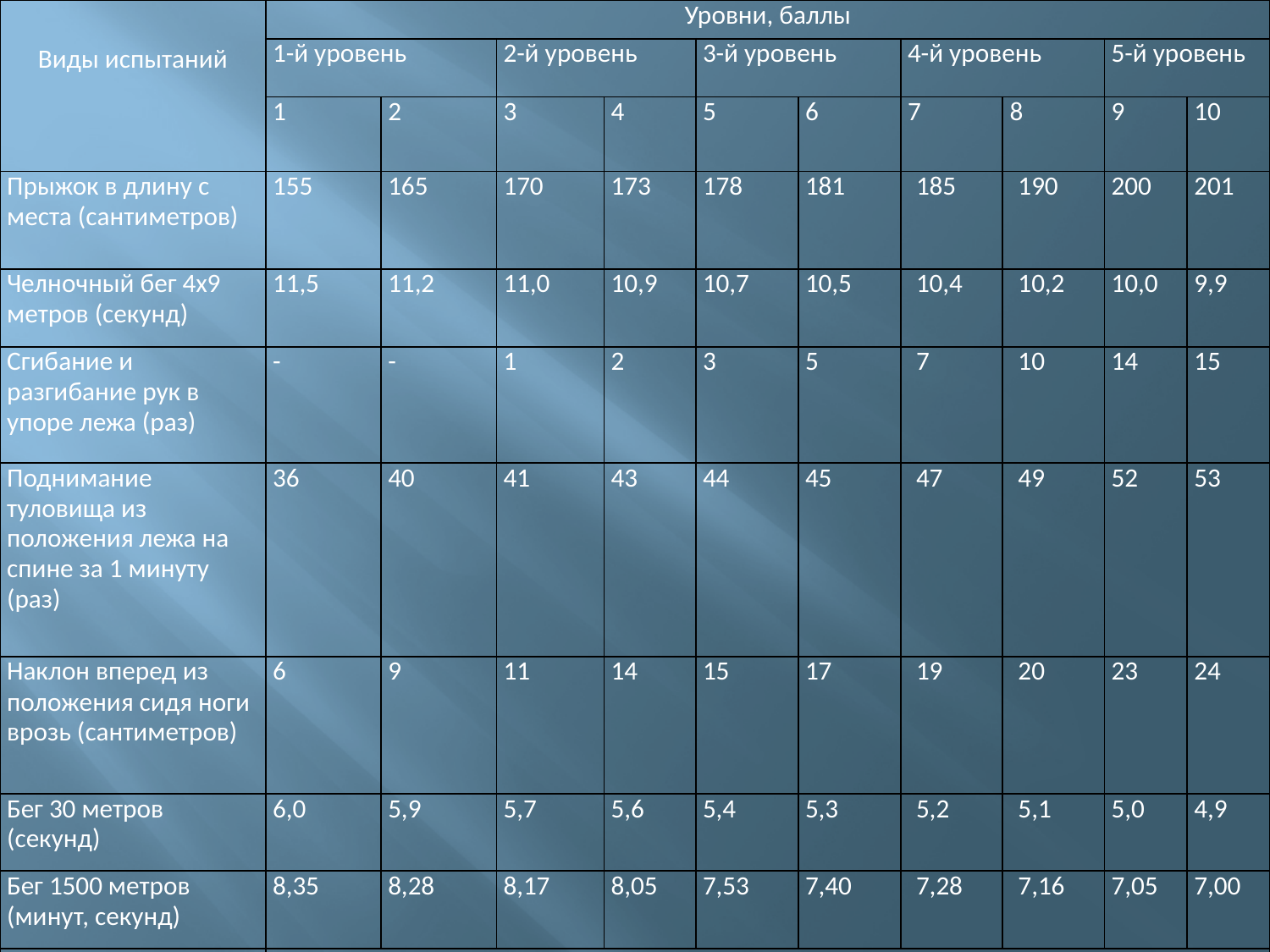

| Виды испытаний | Уровни, баллы |  |  |  |  |  |  |  |  |  |
| --- | --- | --- | --- | --- | --- | --- | --- | --- | --- | --- |
|  | 1-й уровень |  | 2-й уровень |  | 3-й уровень |  | 4-й уровень |  | 5-й уровень |  |
|  | 1 | 2 | 3 | 4 | 5 | 6 | 7 | 8 | 9 | 10 |
| Прыжок в длину с места (сантиметров) | 155 | 165 | 170 | 173 | 178 | 181 | 185 | 190 | 200 | 201 |
| Челночный бег 4х9 метров (секунд) | 11,5 | 11,2 | 11,0 | 10,9 | 10,7 | 10,5 | 10,4 | 10,2 | 10,0 | 9,9 |
| Сгибание и разгибание рук в упоре лежа (раз) | - | - | 1 | 2 | 3 | 5 | 7 | 10 | 14 | 15 |
| Поднимание туловища из положения лежа на спине за 1 минуту (раз) | 36 | 40 | 41 | 43 | 44 | 45 | 47 | 49 | 52 | 53 |
| Наклон вперед из положения сидя ноги врозь (сантиметров) | 6 | 9 | 11 | 14 | 15 | 17 | 19 | 20 | 23 | 24 |
| Бег 30 метров (секунд) | 6,0 | 5,9 | 5,7 | 5,6 | 5,4 | 5,3 | 5,2 | 5,1 | 5,0 | 4,9 |
| Бег 1500 метров (минут, секунд) | 8,35 | 8,28 | 8,17 | 8,05 | 7,53 | 7,40 | 7,28 | 7,16 | 7,05 | 7,00 |
| Плавание 50 метров | БЕЗ УЧЕТА ВРЕМЕНИ |  |  |  |  |  |  |  |  |  |